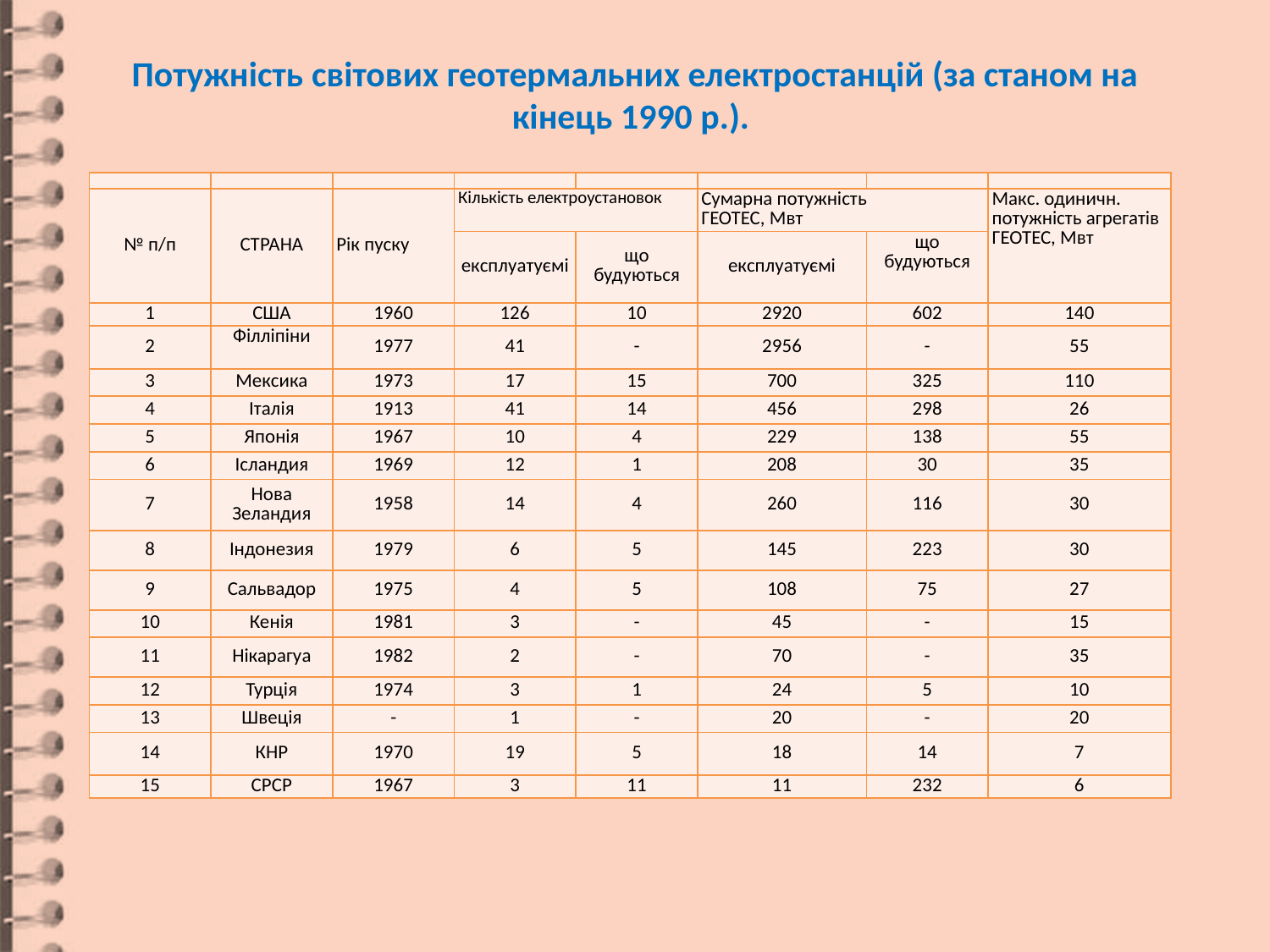

Потужність світових геотермальних електростанцій (за станом на кінець 1990 р.).
|  |  |  |  |  |  |  |  |
| --- | --- | --- | --- | --- | --- | --- | --- |
| № п/п | СТРАНА | Рік пуску | Кількість електроустановок |  | Сумарна потужність ГЕОТЕС, Мвт |  | Макс. одиничн. потужність агрегатів ГЕОТЕС, Мвт |
|  |  |  | експлуатуємі | що будуються | експлуатуємі | що будуються |  |
| 1 | США | 1960 | 126 | 10 | 2920 | 602 | 140 |
| 2 | Філліпіни | 1977 | 41 | - | 2956 | - | 55 |
| 3 | Мексика | 1973 | 17 | 15 | 700 | 325 | 110 |
| 4 | Італія | 1913 | 41 | 14 | 456 | 298 | 26 |
| 5 | Японія | 1967 | 10 | 4 | 229 | 138 | 55 |
| 6 | Ісландия | 1969 | 12 | 1 | 208 | 30 | 35 |
| 7 | Нова Зеландия | 1958 | 14 | 4 | 260 | 116 | 30 |
| 8 | Індонезия | 1979 | 6 | 5 | 145 | 223 | 30 |
| 9 | Сальвадор | 1975 | 4 | 5 | 108 | 75 | 27 |
| 10 | Кенія | 1981 | 3 | - | 45 | - | 15 |
| 11 | Нікарагуа | 1982 | 2 | - | 70 | - | 35 |
| 12 | Турція | 1974 | 3 | 1 | 24 | 5 | 10 |
| 13 | Швеція | - | 1 | - | 20 | - | 20 |
| 14 | КНР | 1970 | 19 | 5 | 18 | 14 | 7 |
| 15 | СРСР | 1967 | 3 | 11 | 11 | 232 | 6 |